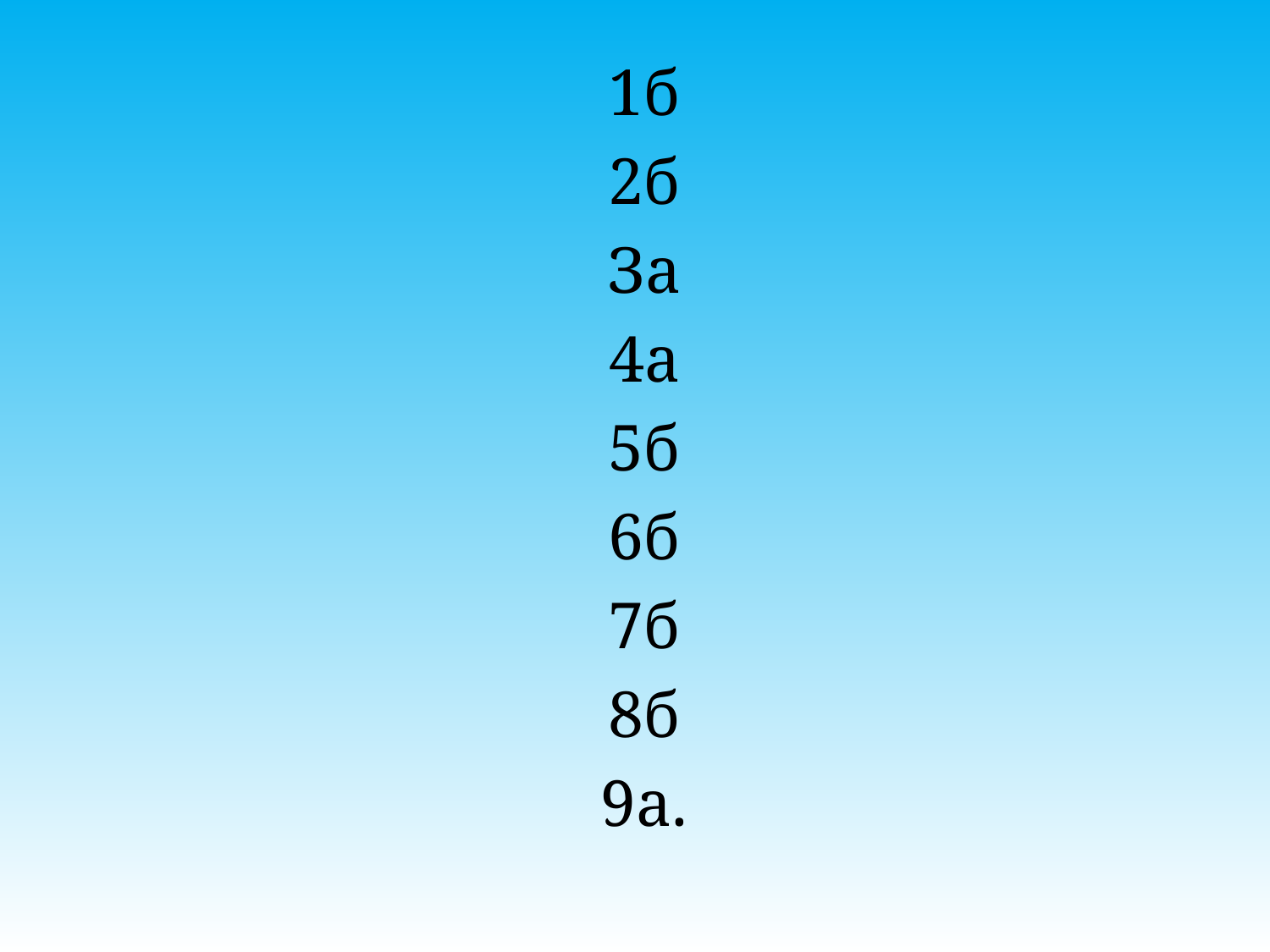

1б
2б
За
4а
5б
6б
7б
8б
9а.